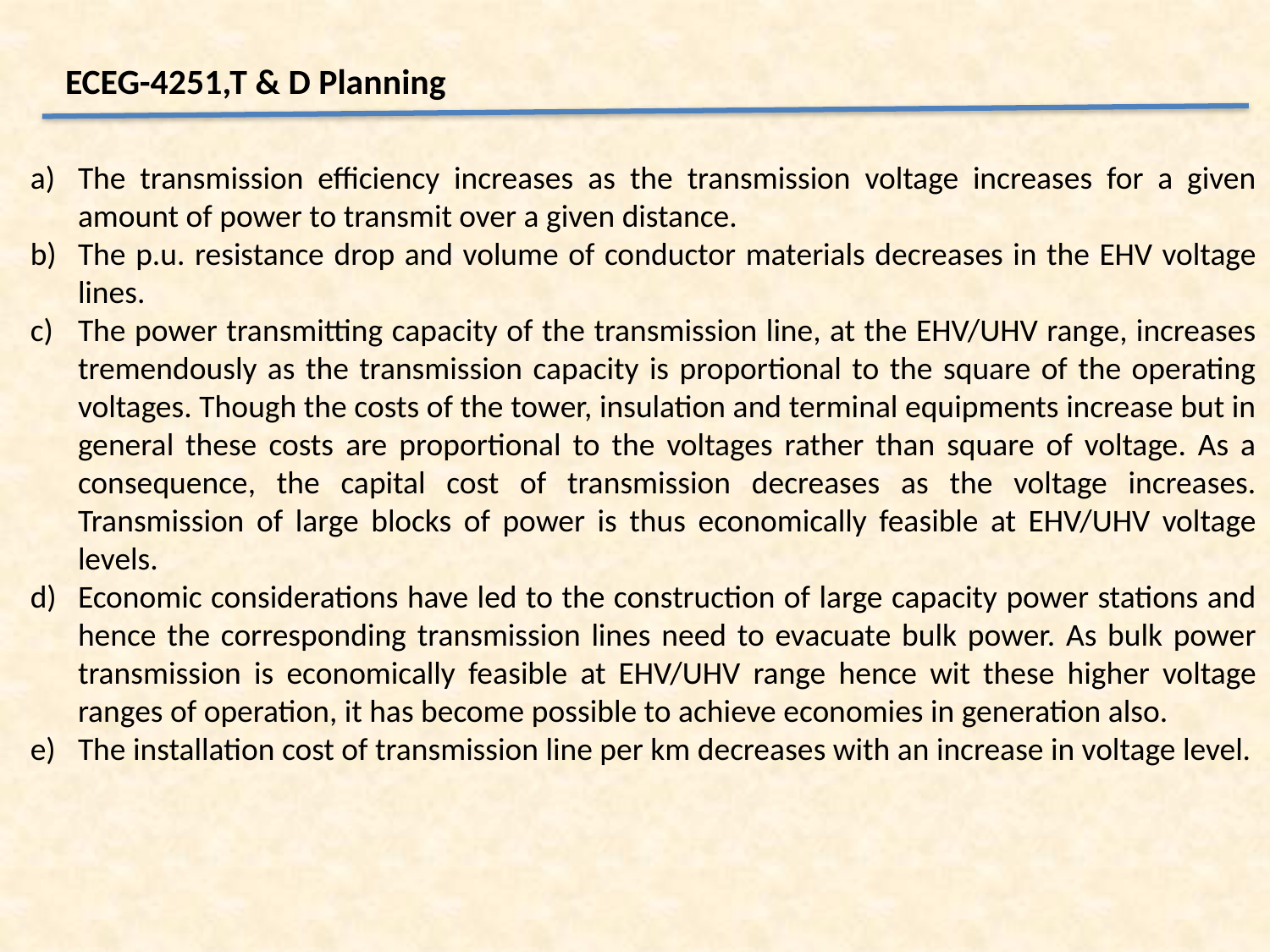

ECEG-4251,T & D Planning
The transmission efficiency increases as the transmission voltage increases for a given amount of power to transmit over a given distance.
The p.u. resistance drop and volume of conductor materials decreases in the EHV voltage lines.
The power transmitting capacity of the transmission line, at the EHV/UHV range, increases tremendously as the transmission capacity is proportional to the square of the operating voltages. Though the costs of the tower, insulation and terminal equipments increase but in general these costs are proportional to the voltages rather than square of voltage. As a consequence, the capital cost of transmission decreases as the voltage increases. Transmission of large blocks of power is thus economically feasible at EHV/UHV voltage levels.
Economic considerations have led to the construction of large capacity power stations and hence the corresponding transmission lines need to evacuate bulk power. As bulk power transmission is economically feasible at EHV/UHV range hence wit these higher voltage ranges of operation, it has become possible to achieve economies in generation also.
The installation cost of transmission line per km decreases with an increase in voltage level.